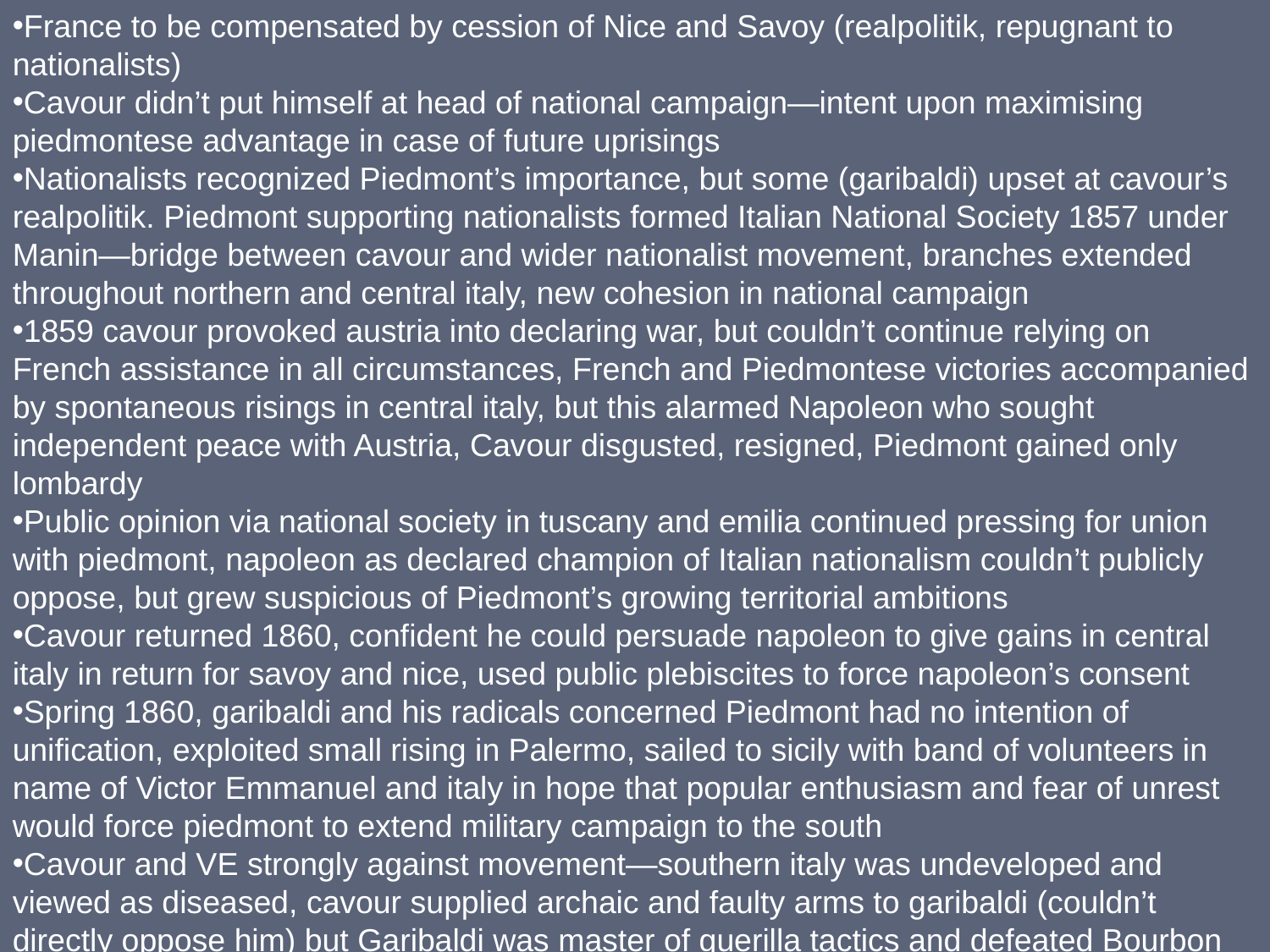

France to be compensated by cession of Nice and Savoy (realpolitik, repugnant to nationalists)
Cavour didn’t put himself at head of national campaign—intent upon maximising piedmontese advantage in case of future uprisings
Nationalists recognized Piedmont’s importance, but some (garibaldi) upset at cavour’s realpolitik. Piedmont supporting nationalists formed Italian National Society 1857 under Manin—bridge between cavour and wider nationalist movement, branches extended throughout northern and central italy, new cohesion in national campaign
1859 cavour provoked austria into declaring war, but couldn’t continue relying on French assistance in all circumstances, French and Piedmontese victories accompanied by spontaneous risings in central italy, but this alarmed Napoleon who sought independent peace with Austria, Cavour disgusted, resigned, Piedmont gained only lombardy
Public opinion via national society in tuscany and emilia continued pressing for union with piedmont, napoleon as declared champion of Italian nationalism couldn’t publicly oppose, but grew suspicious of Piedmont’s growing territorial ambitions
Cavour returned 1860, confident he could persuade napoleon to give gains in central italy in return for savoy and nice, used public plebiscites to force napoleon’s consent
Spring 1860, garibaldi and his radicals concerned Piedmont had no intention of unification, exploited small rising in Palermo, sailed to sicily with band of volunteers in name of Victor Emmanuel and italy in hope that popular enthusiasm and fear of unrest would force piedmont to extend military campaign to the south
Cavour and VE strongly against movement—southern italy was undeveloped and viewed as diseased, cavour supplied archaic and faulty arms to garibaldi (couldn’t directly oppose him) but Garibaldi was master of guerilla tactics and defeated Bourbon army in may 1860 and by june was dictator of sicily. As he embarked on march to naples, cavour decided to risk civil war to prevent him from reaching rome—used italian national society to foment disorder